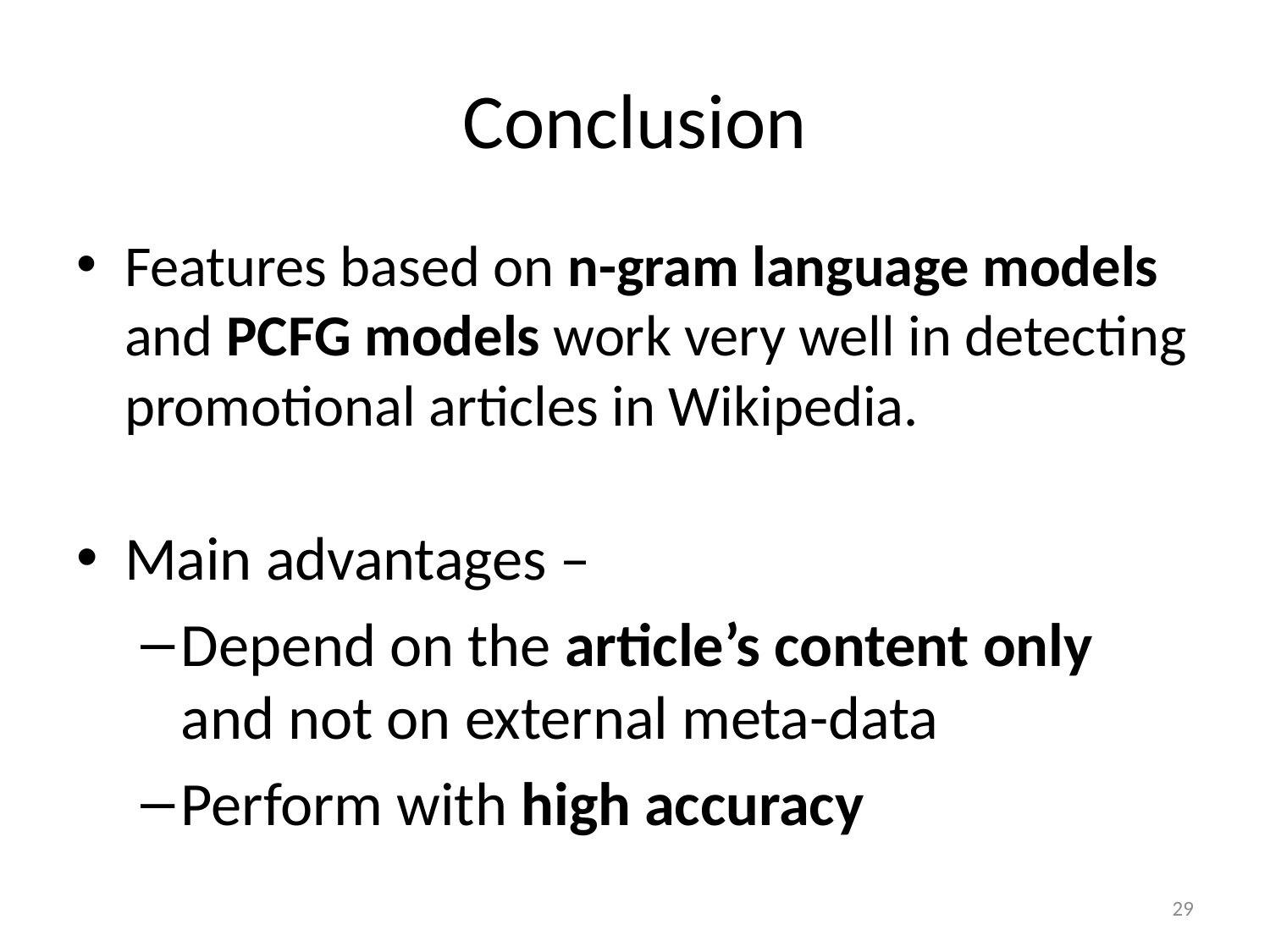

# Conclusion
Features based on n-gram language models and PCFG models work very well in detecting promotional articles in Wikipedia.
Main advantages –
Depend on the article’s content only and not on external meta-data
Perform with high accuracy
29